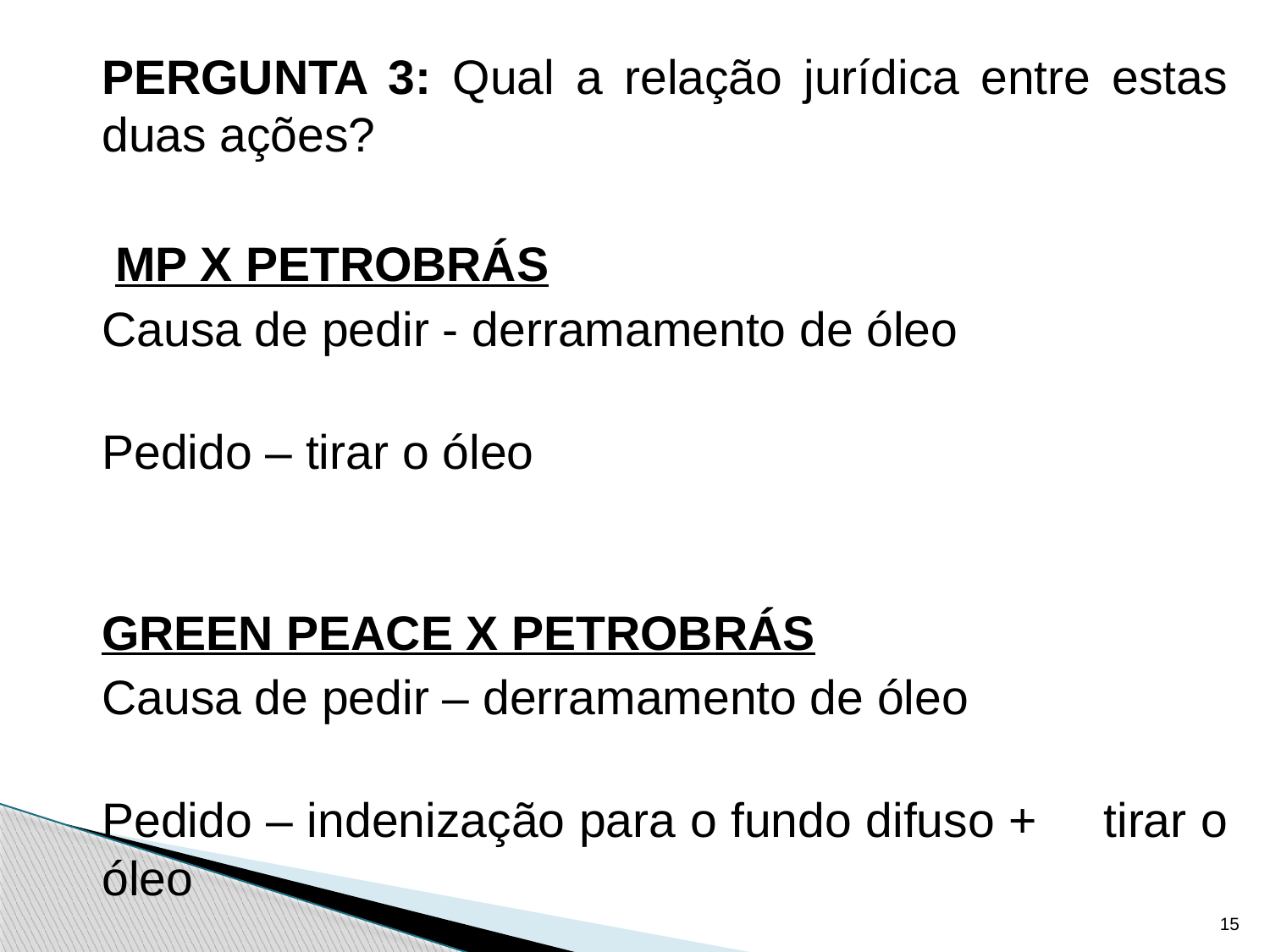

PERGUNTA 3: Qual a relação jurídica entre estas duas ações?

	 MP X PETROBRÁS
	Causa de pedir - derramamento de óleo
Pedido – tirar o óleo
GREEN PEACE X PETROBRÁS
	Causa de pedir – derramamento de óleo
Pedido – indenização para o fundo difuso + 			tirar o óleo
15